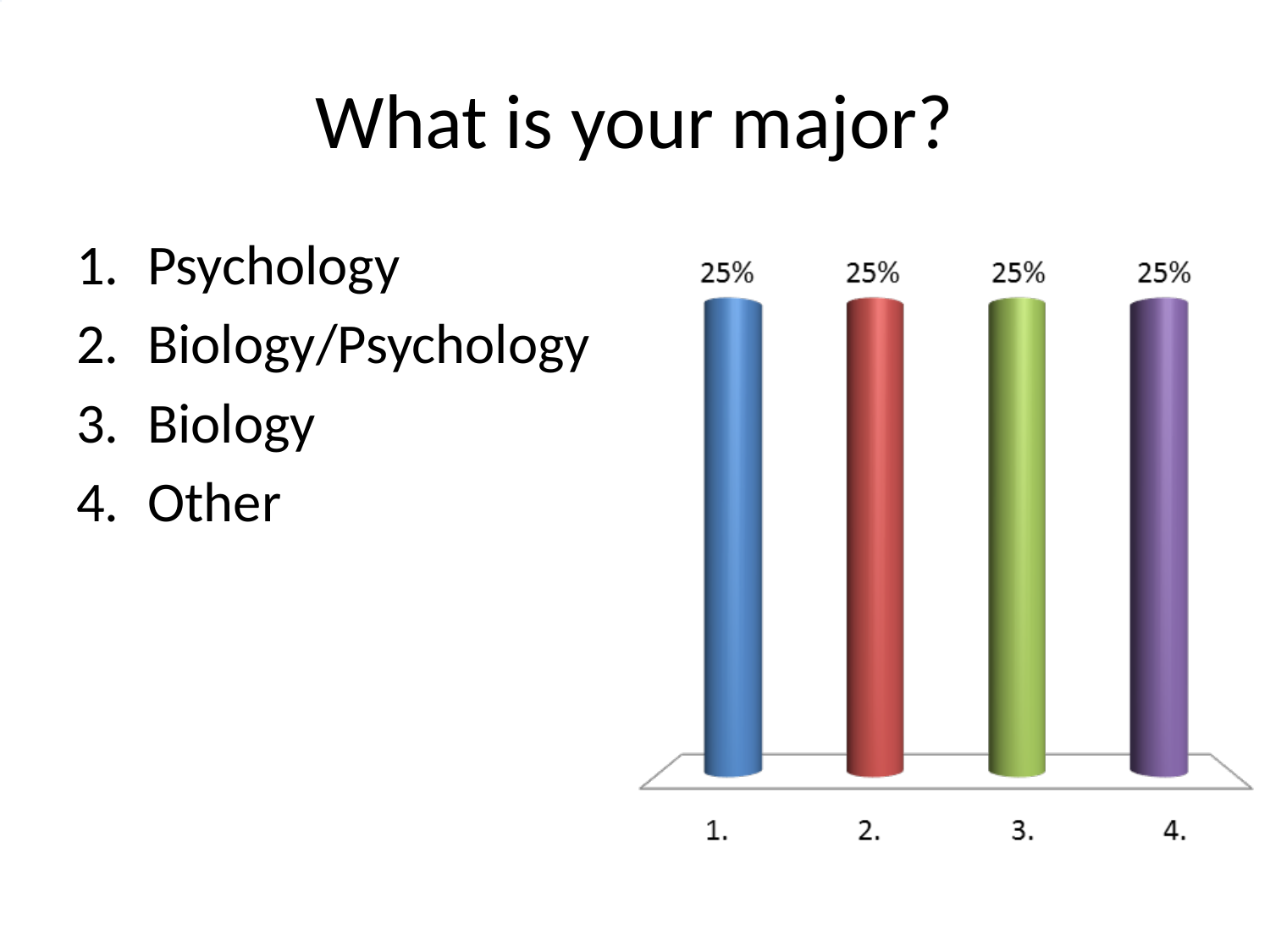

# What is your major?
Psychology
Biology/Psychology
Biology
Other